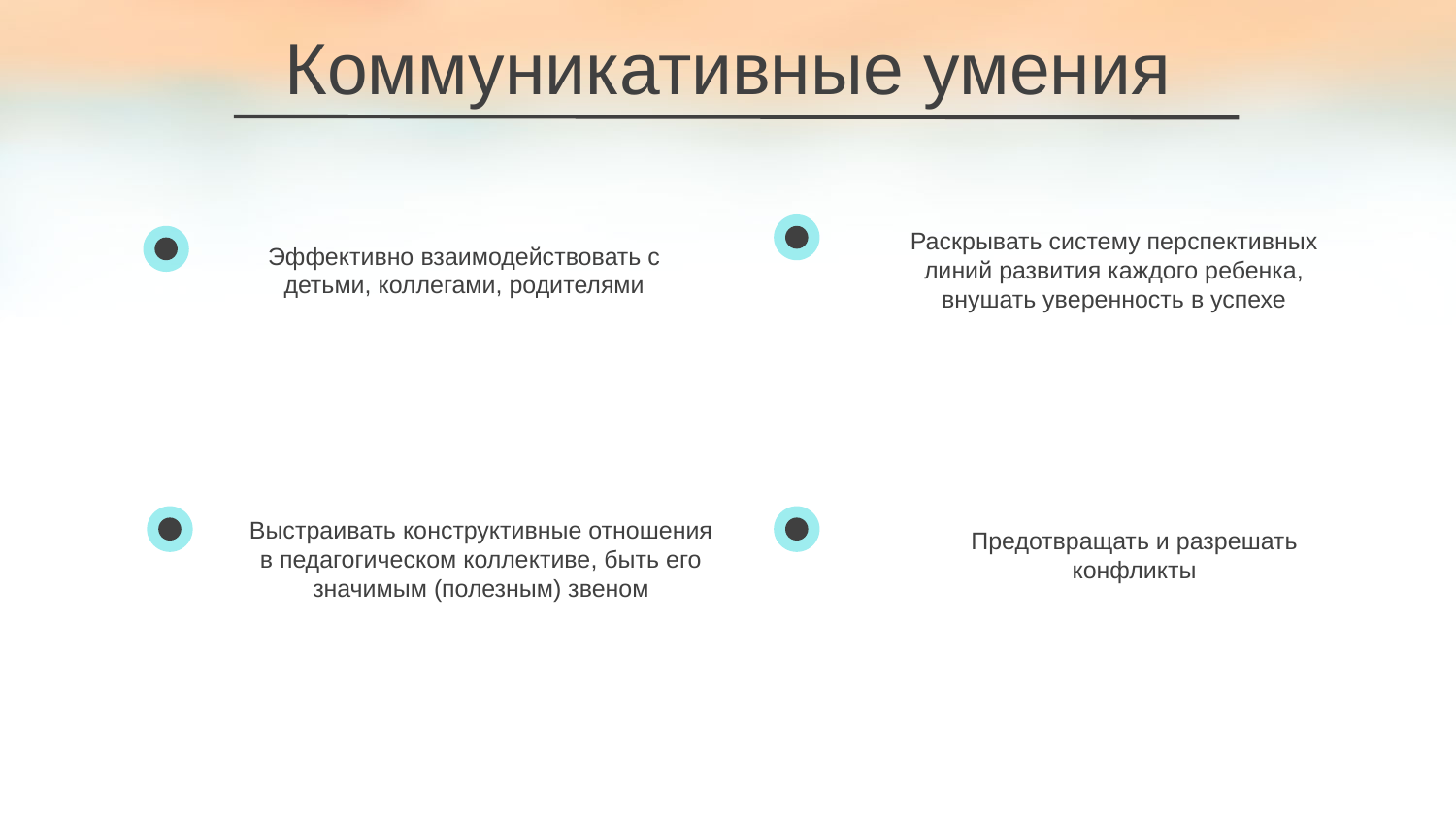

Коммуникативные умения

Раскрывать систему перспективных линий развития каждого ребенка, внушать уверенность в успехе

Эффективно взаимодействовать с детьми, коллегами, родителями

Предотвращать и разрешать конфликты

Выстраивать конструктивные отношения в педагогическом коллективе, быть его значимым (полезным) звеном